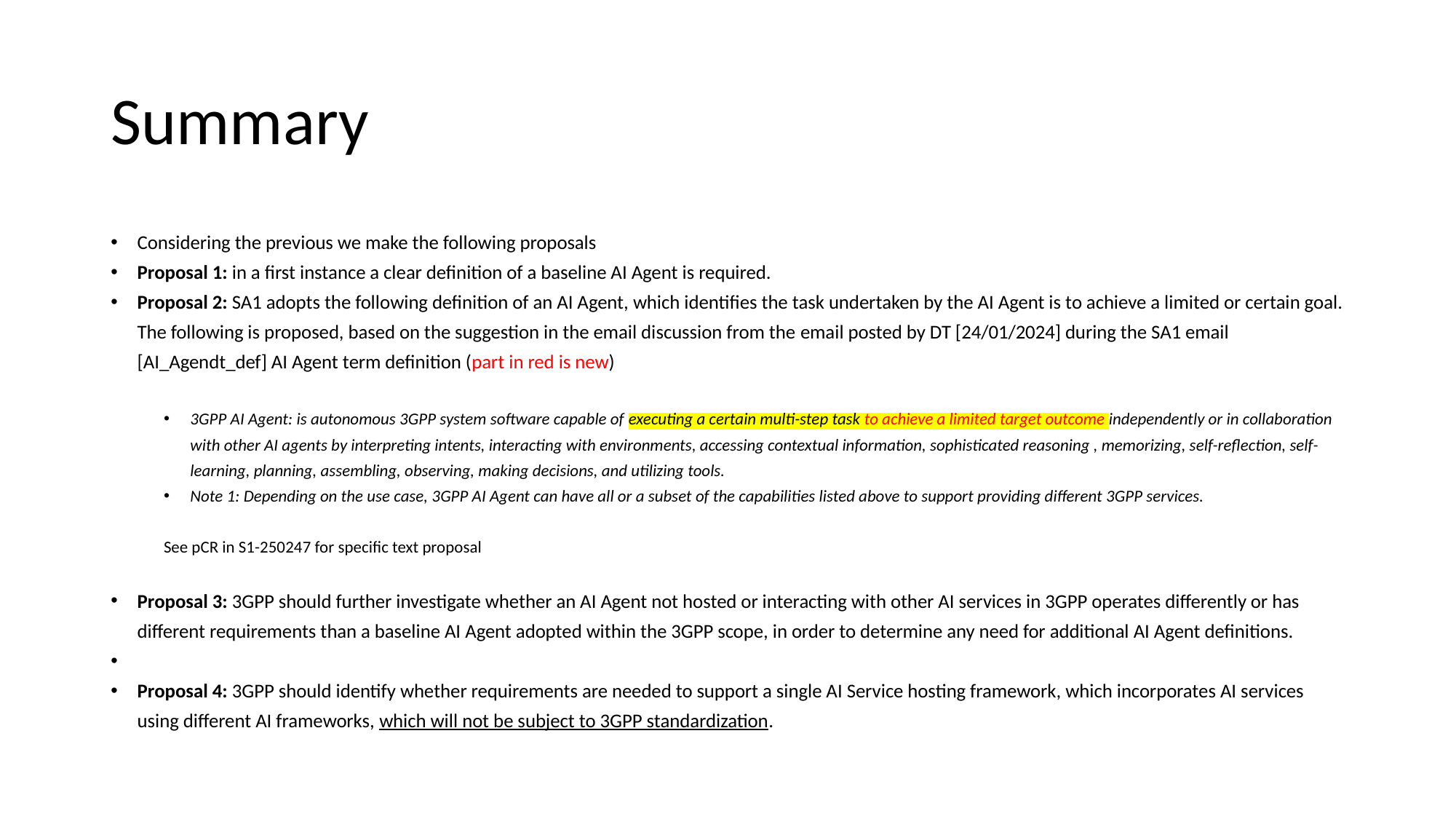

# Summary
Considering the previous we make the following proposals
Proposal 1: in a first instance a clear definition of a baseline AI Agent is required.
Proposal 2: SA1 adopts the following definition of an AI Agent, which identifies the task undertaken by the AI Agent is to achieve a limited or certain goal. The following is proposed, based on the suggestion in the email discussion from the email posted by DT [24/01/2024] during the SA1 email [AI_Agendt_def] AI Agent term definition (part in red is new)

3GPP AI Agent: is autonomous 3GPP system software capable of executing a certain multi-step task to achieve a limited target outcome independently or in collaboration with other AI agents by interpreting intents, interacting with environments, accessing contextual information, sophisticated reasoning , memorizing, self-reflection, self-learning, planning, assembling, observing, making decisions, and utilizing tools.
Note 1: Depending on the use case, 3GPP AI Agent can have all or a subset of the capabilities listed above to support providing different 3GPP services.

See pCR in S1-250247 for specific text proposal

Proposal 3: 3GPP should further investigate whether an AI Agent not hosted or interacting with other AI services in 3GPP operates differently or has different requirements than a baseline AI Agent adopted within the 3GPP scope, in order to determine any need for additional AI Agent definitions.

Proposal 4: 3GPP should identify whether requirements are needed to support a single AI Service hosting framework, which incorporates AI services using different AI frameworks, which will not be subject to 3GPP standardization.